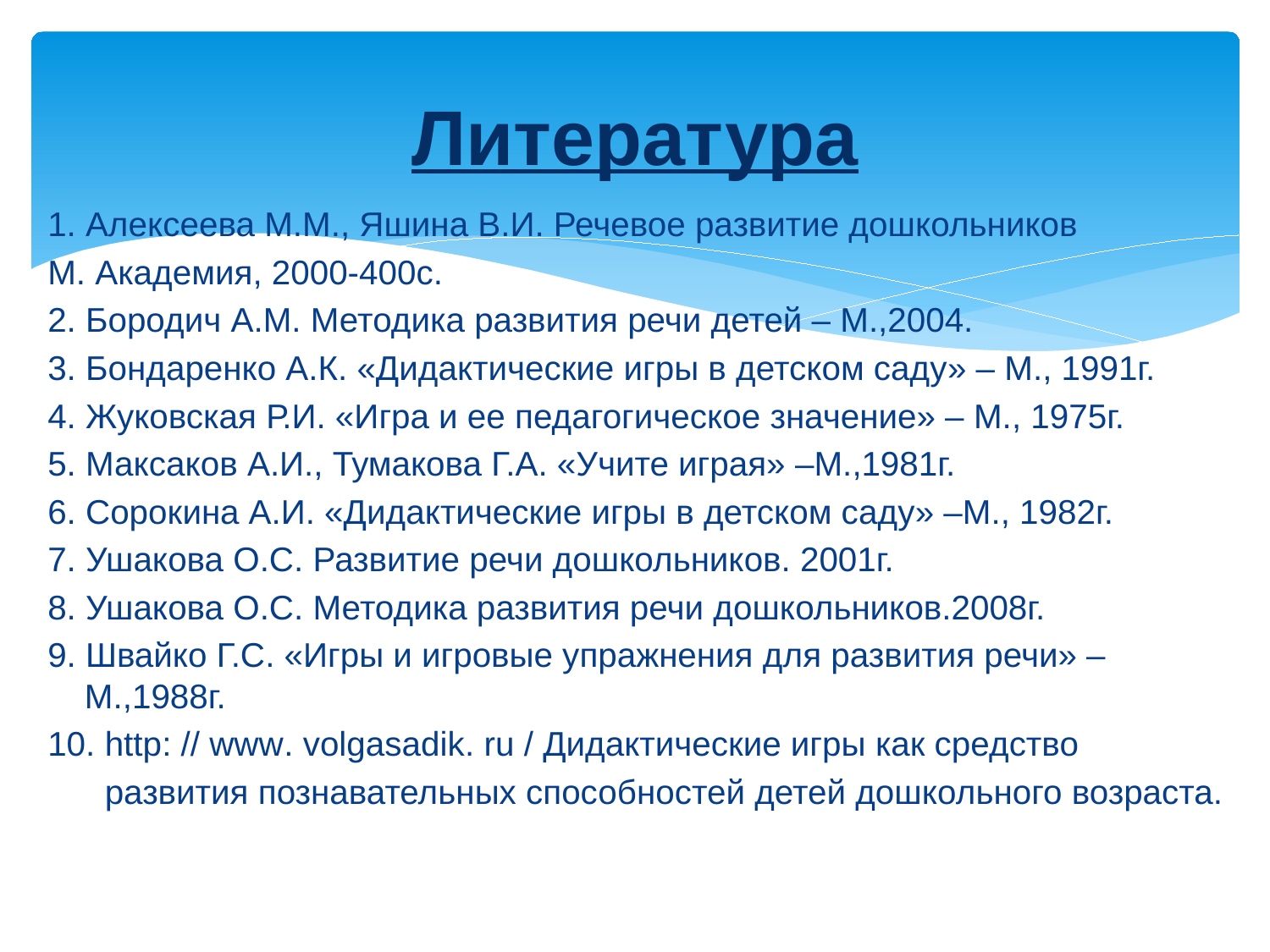

# Литература
1. Алексеева М.М., Яшина В.И. Речевое развитие дошкольников
М. Академия, 2000-400с.
2. Бородич А.М. Методика развития речи детей – М.,2004.
3. Бондаренко А.К. «Дидактические игры в детском саду» – М., 1991г.
4. Жуковская Р.И. «Игра и ее педагогическое значение» – М., 1975г.
5. Максаков А.И., Тумакова Г.А. «Учите играя» –М.,1981г.
6. Сорокина А.И. «Дидактические игры в детском саду» –М., 1982г.
7. Ушакова О.С. Развитие речи дошкольников. 2001г.
8. Ушакова О.С. Методика развития речи дошкольников.2008г.
9. Швайко Г.С. «Игры и игровые упражнения для развития речи» – М.,1988г.
10. http: // www. volgasadik. ru / Дидактические игры как средство
      развития познавательных способностей детей дошкольного возраста.